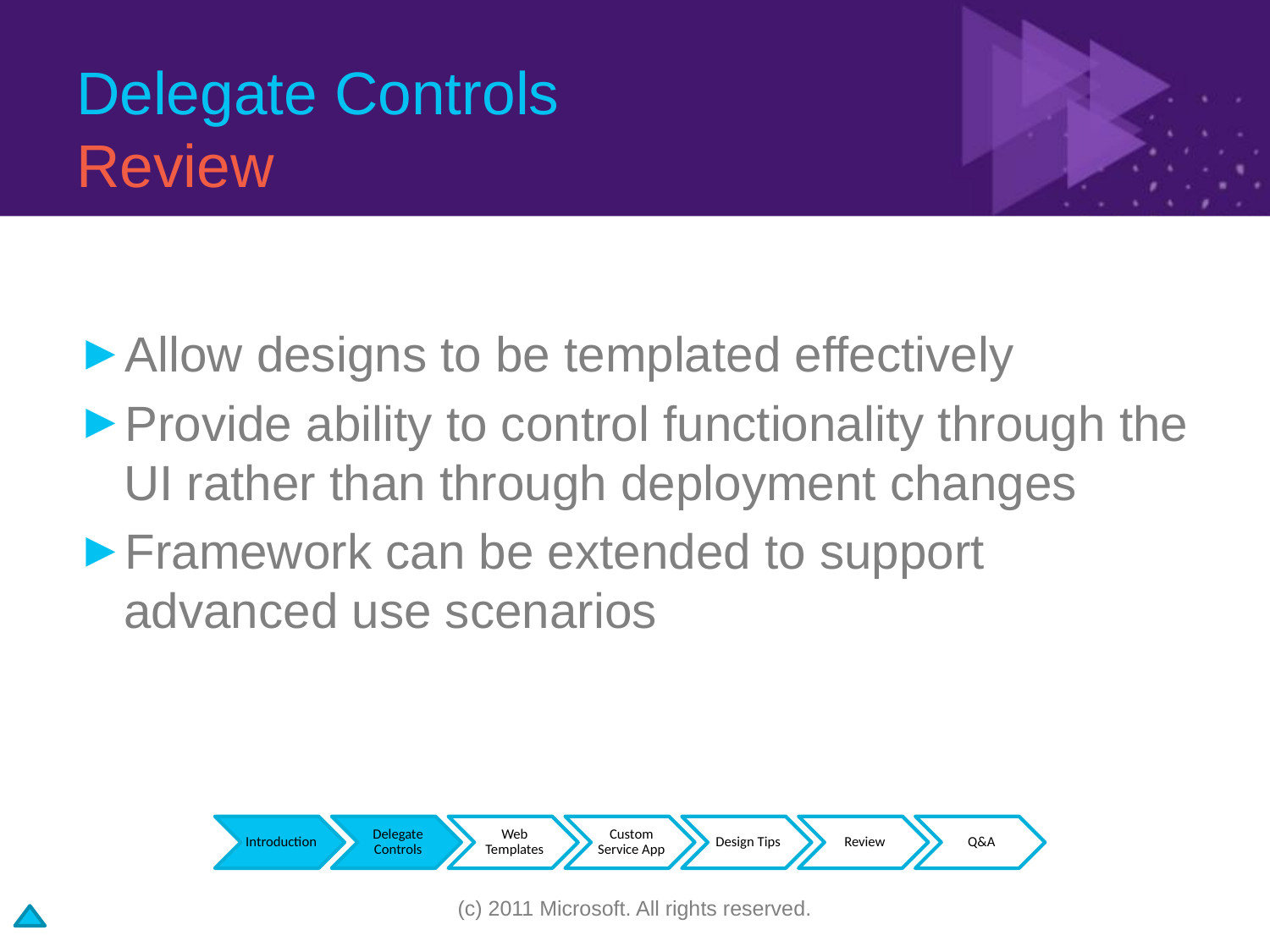

# Delegate Controls Review
Allow designs to be templated effectively
Provide ability to control functionality through the UI rather than through deployment changes
Framework can be extended to support advanced use scenarios
Introduction
Delegate Controls
Web Templates
Custom Service App
Design Tips
Review
Q&A
(c) 2011 Microsoft. All rights reserved.